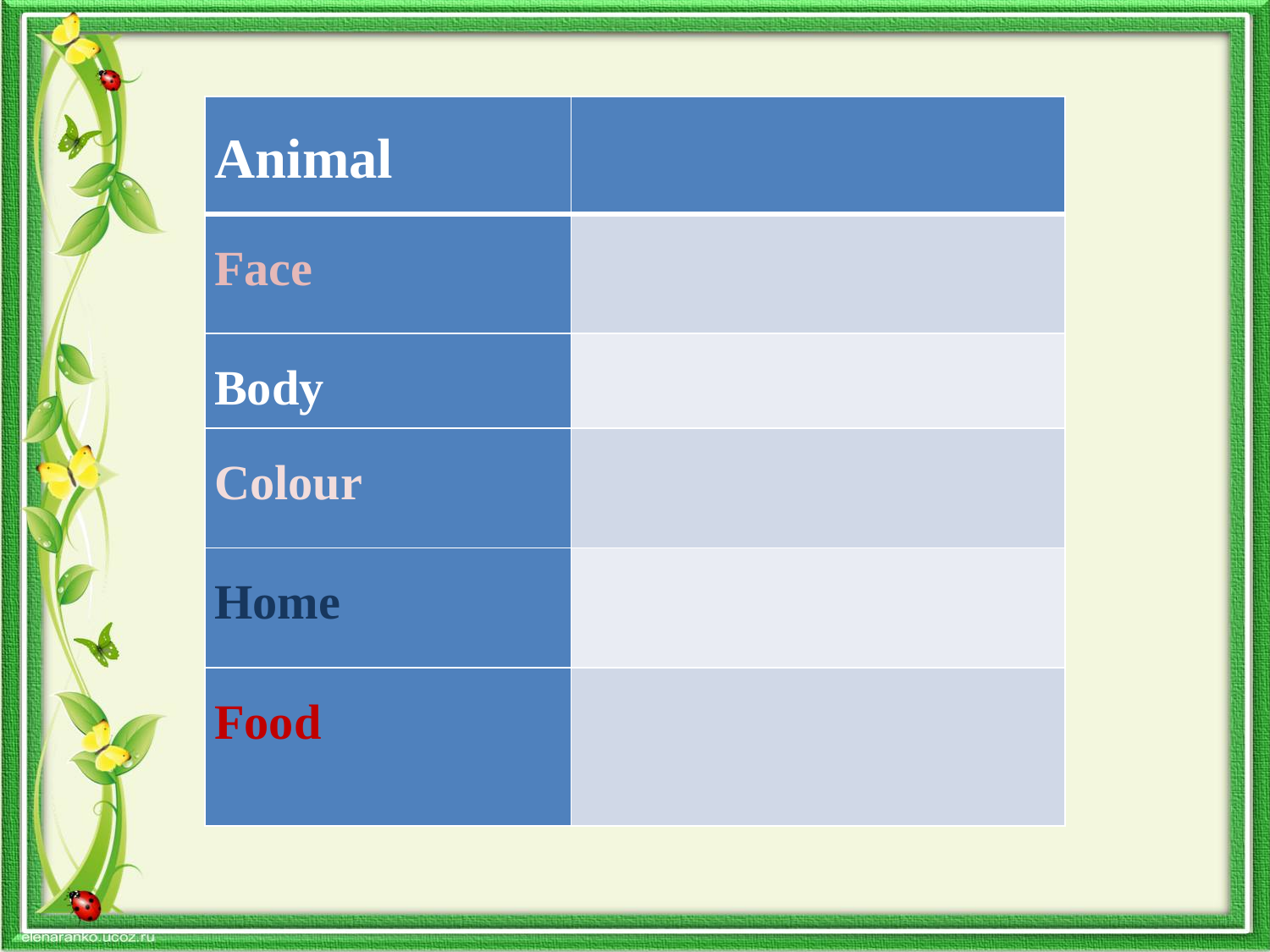

| Animal |  |
| --- | --- |
| Face |  |
| Body |  |
| Colour |  |
| Home |  |
| Food |  |